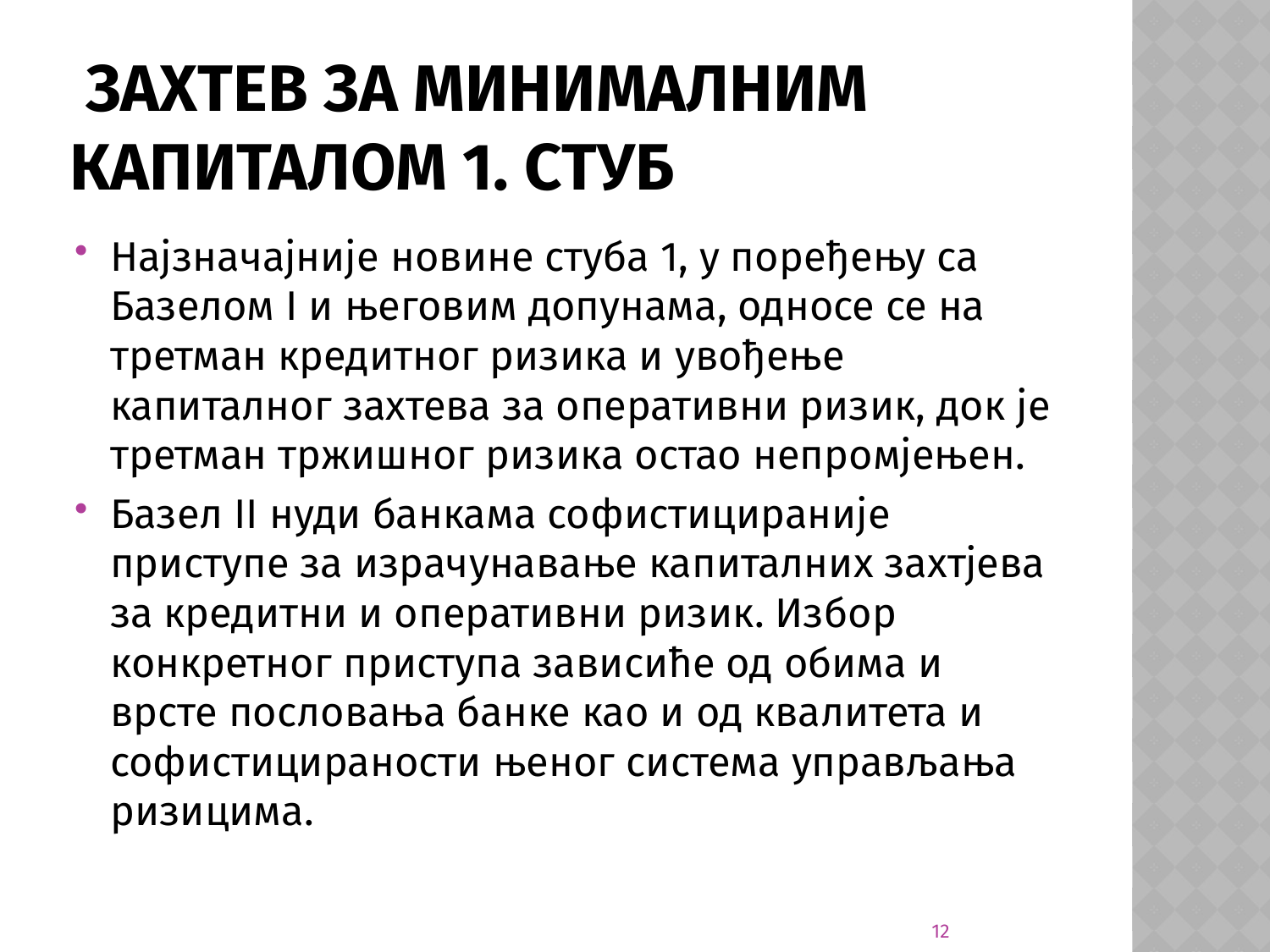

# захтев за минималним капиталом 1. стуб
Најзначајније новине стуба 1, у поређењу са Базелoм I и његовим допунама, односе се на третман кредитног ризика и увођење капиталног захтева за оперативни ризик, док је третман тржишног ризика остао непромјењен.
Базел II нуди банкама софистицираније приступе за израчунавање капиталних захтјева за кредитни и оперативни ризик. Избор конкретног приступа зависиће од обима и врсте пословања банке као и од квалитета и софистицираности њеног система управљања ризицима.
12